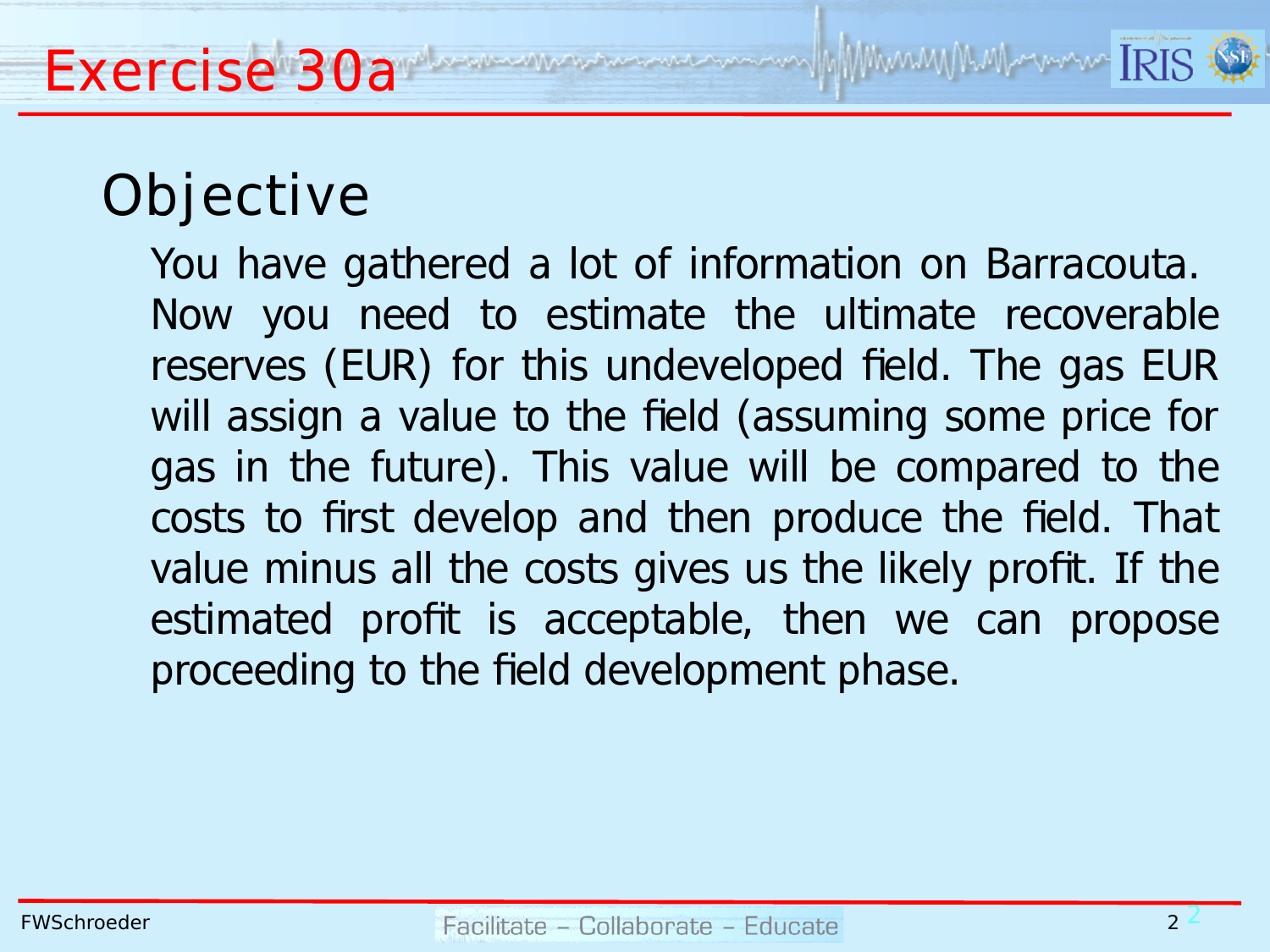

# Exercise 30a
Objective
You have gathered a lot of information on Barracouta.  Now you need to estimate the ultimate recoverable reserves (EUR) for this undeveloped field. The gas EUR will assign a value to the field (assuming some price for gas in the future). This value will be compared to the costs to first develop and then produce the field. That value minus all the costs gives us the likely profit. If the estimated profit is acceptable, then we can propose proceeding to the field development phase.

2